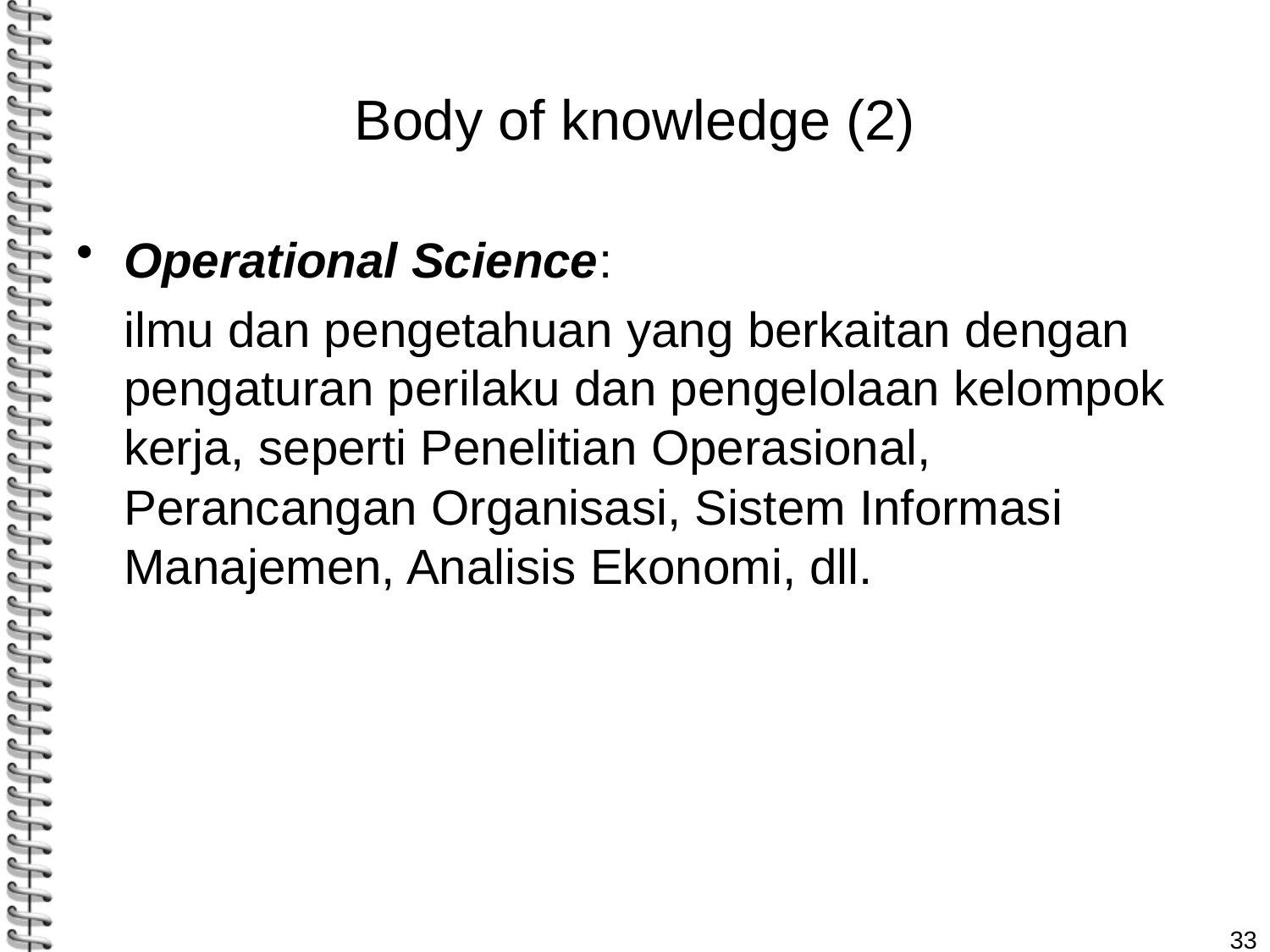

# Body of knowledge (2)
Operational Science:
	ilmu dan pengetahuan yang berkaitan dengan pengaturan perilaku dan pengelolaan kelompok kerja, seperti Penelitian Operasional, Perancangan Organisasi, Sistem Informasi Manajemen, Analisis Ekonomi, dll.
33